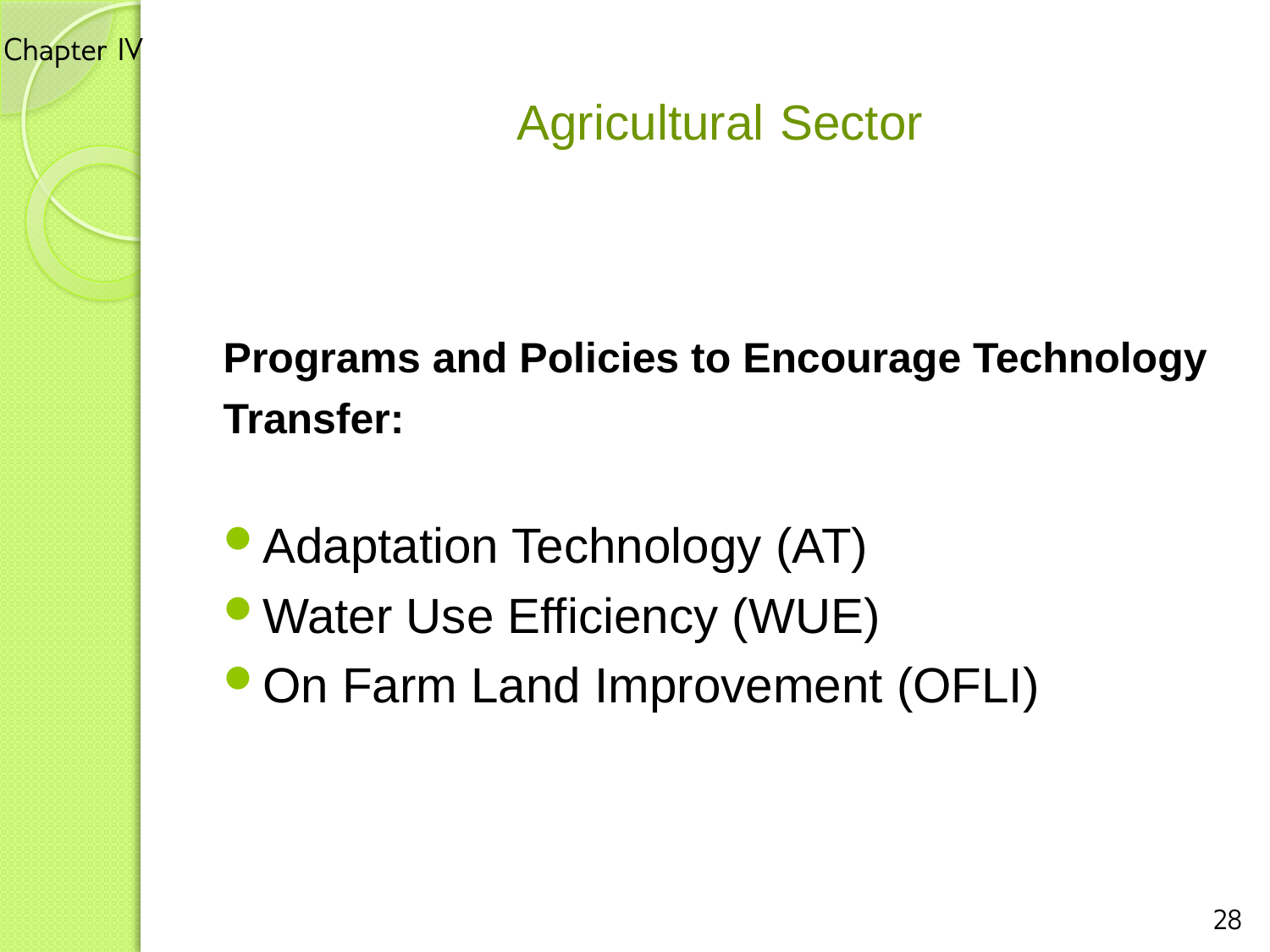

Chapter IV
# Agricultural Sector

Programs and Policies to Encourage Technology
Transfer:

Adaptation Technology (AT)
Water Use Efficiency (WUE)
On Farm Land Improvement (OFLI)

28